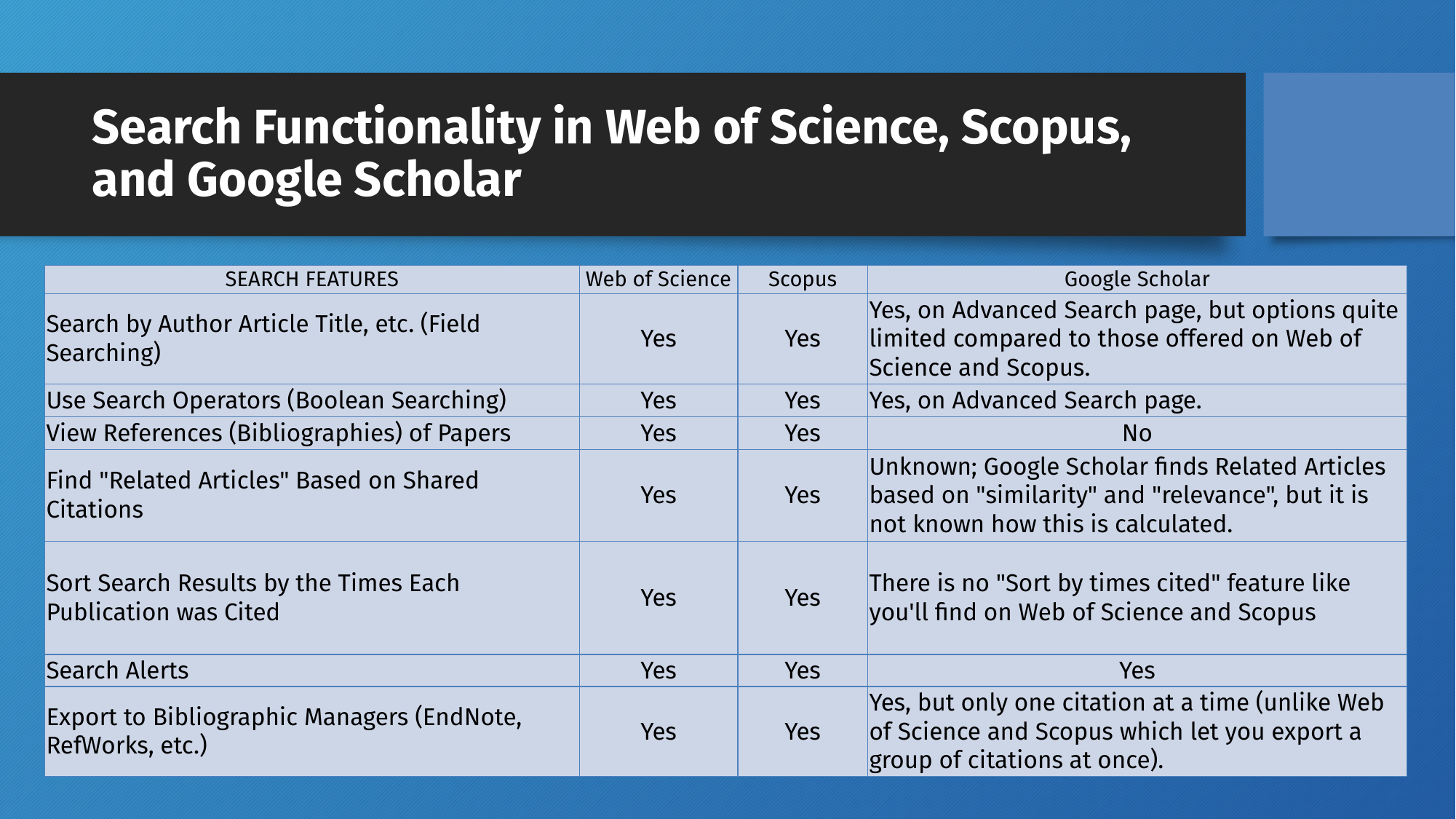

# Search Functionality in Web of Science, Scopus, and Google Scholar
| SEARCH FEATURES | Web of Science | Scopus | Google Scholar |
| --- | --- | --- | --- |
| Search by Author Article Title, etc. (Field Searching) | Yes | Yes | Yes, on Advanced Search page, but options quite limited compared to those offered on Web of Science and Scopus. |
| Use Search Operators (Boolean Searching) | Yes | Yes | Yes, on Advanced Search page. |
| View References (Bibliographies) of Papers | Yes | Yes | No |
| Find "Related Articles" Based on Shared Citations | Yes | Yes | Unknown; Google Scholar finds Related Articles based on "similarity" and "relevance", but it is not known how this is calculated. |
| Sort Search Results by the Times Each Publication was Cited | Yes | Yes | There is no "Sort by times cited" feature like you'll find on Web of Science and Scopus |
| Search Alerts | Yes | Yes | Yes |
| Export to Bibliographic Managers (EndNote, RefWorks, etc.) | Yes | Yes | Yes, but only one citation at a time (unlike Web of Science and Scopus which let you export a group of citations at once). |